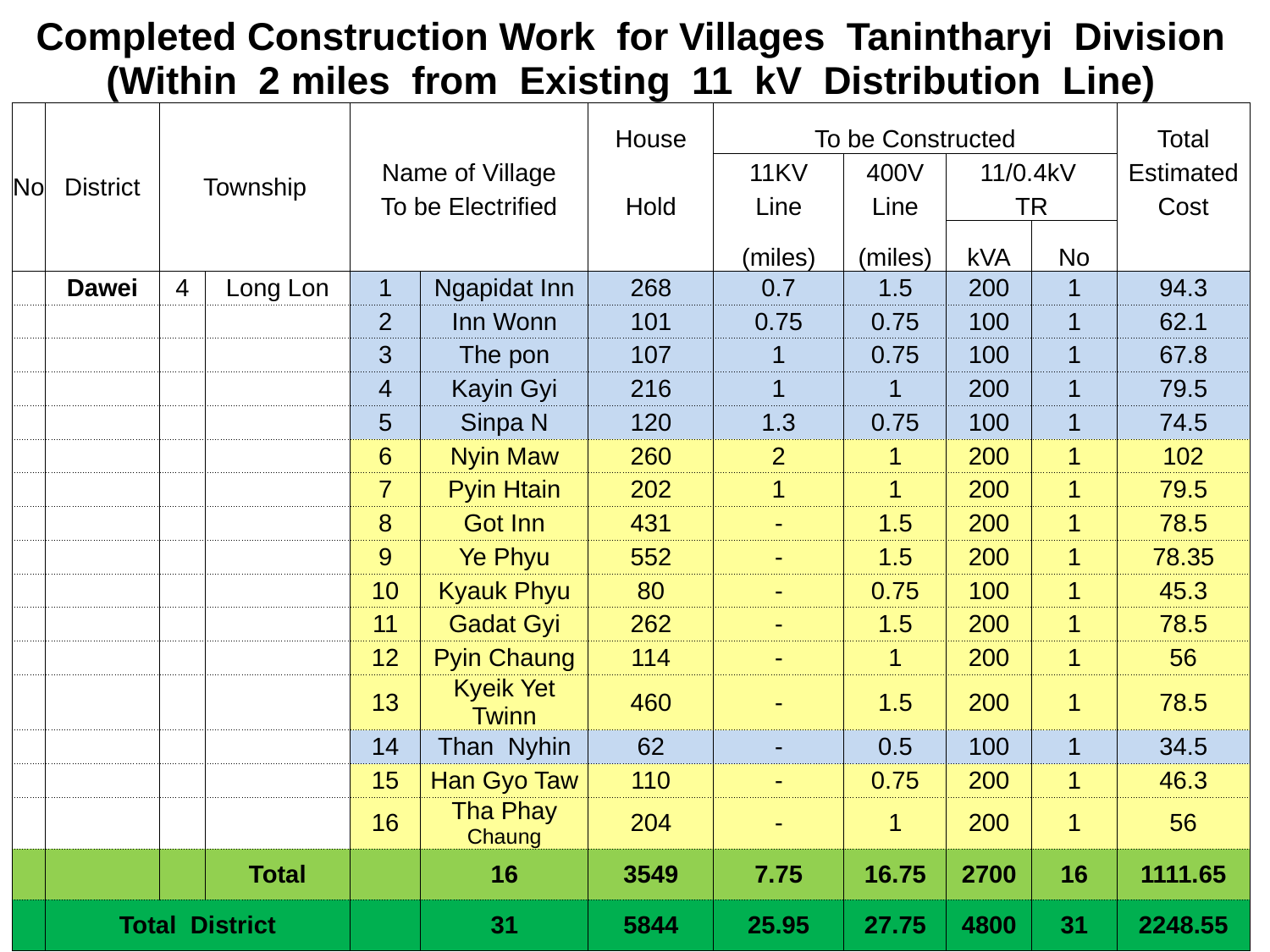

| Completed Construction Work for Villages Tanintharyi Division |  |  |  |  |  |  |  |  |  |  |  |
| --- | --- | --- | --- | --- | --- | --- | --- | --- | --- | --- | --- |
| (Within 2 miles from Existing 11 kV Distribution Line) |  |  |  |  |  |  |  |  |  |  |  |
| No | District | Township |  |  |  | House | To be Constructed |  |  |  | Total |
|  |  |  |  | Name of Village |  |  | 11KV | 400V | 11/0.4kV |  | Estimated |
|  |  |  |  | To be Electrified |  | Hold | Line | Line | TR |  | Cost |
|  |  |  |  |  |  |  | (miles) | (miles) | kVA | No |  |
|  | Dawei | 4 | ‌Long Lon | 1 | Ngapidat Inn | 268 | 0.7 | 1.5 | 200 | 1 | 94.3 |
|  |  |  |  | 2 | Inn Wonn | 101 | 0.75 | 0.75 | 100 | 1 | 62.1 |
|  |  |  |  | 3 | The pon | 107 | 1 | 0.75 | 100 | 1 | 67.8 |
|  |  |  |  | 4 | Kayin Gyi | 216 | 1 | 1 | 200 | 1 | 79.5 |
|  |  |  |  | 5 | Sinpa N | 120 | 1.3 | 0.75 | 100 | 1 | 74.5 |
|  |  |  |  | 6 | Nyin Maw | 260 | 2 | 1 | 200 | 1 | 102 |
|  |  |  |  | 7 | Pyin Htain | 202 | 1 | 1 | 200 | 1 | 79.5 |
|  |  |  |  | 8 | Got Inn | 431 | - | 1.5 | 200 | 1 | 78.5 |
|  |  |  |  | 9 | Ye Phyu | 552 | - | 1.5 | 200 | 1 | 78.35 |
|  |  |  |  | 10 | Kyauk Phyu | 80 | - | 0.75 | 100 | 1 | 45.3 |
|  |  |  |  | 11 | Gadat Gyi | 262 | - | 1.5 | 200 | 1 | 78.5 |
|  |  |  |  | 12 | Pyin Chaung | 114 | - | 1 | 200 | 1 | 56 |
|  |  |  |  | 13 | Kyeik Yet Twinn | 460 | - | 1.5 | 200 | 1 | 78.5 |
|  |  |  |  | 14 | Than Nyhin | 62 | - | 0.5 | 100 | 1 | 34.5 |
|  |  |  |  | 15 | Han Gyo Taw | 110 | - | 0.75 | 200 | 1 | 46.3 |
|  |  |  |  | 16 | Tha Phay Chaung | 204 | - | 1 | 200 | 1 | 56 |
|  |  |  | Total |  | 16 | 3549 | 7.75 | 16.75 | 2700 | 16 | 1111.65 |
|  | Total District |  |  |  | 31 | 5844 | 25.95 | 27.75 | 4800 | 31 | 2248.55 |
5